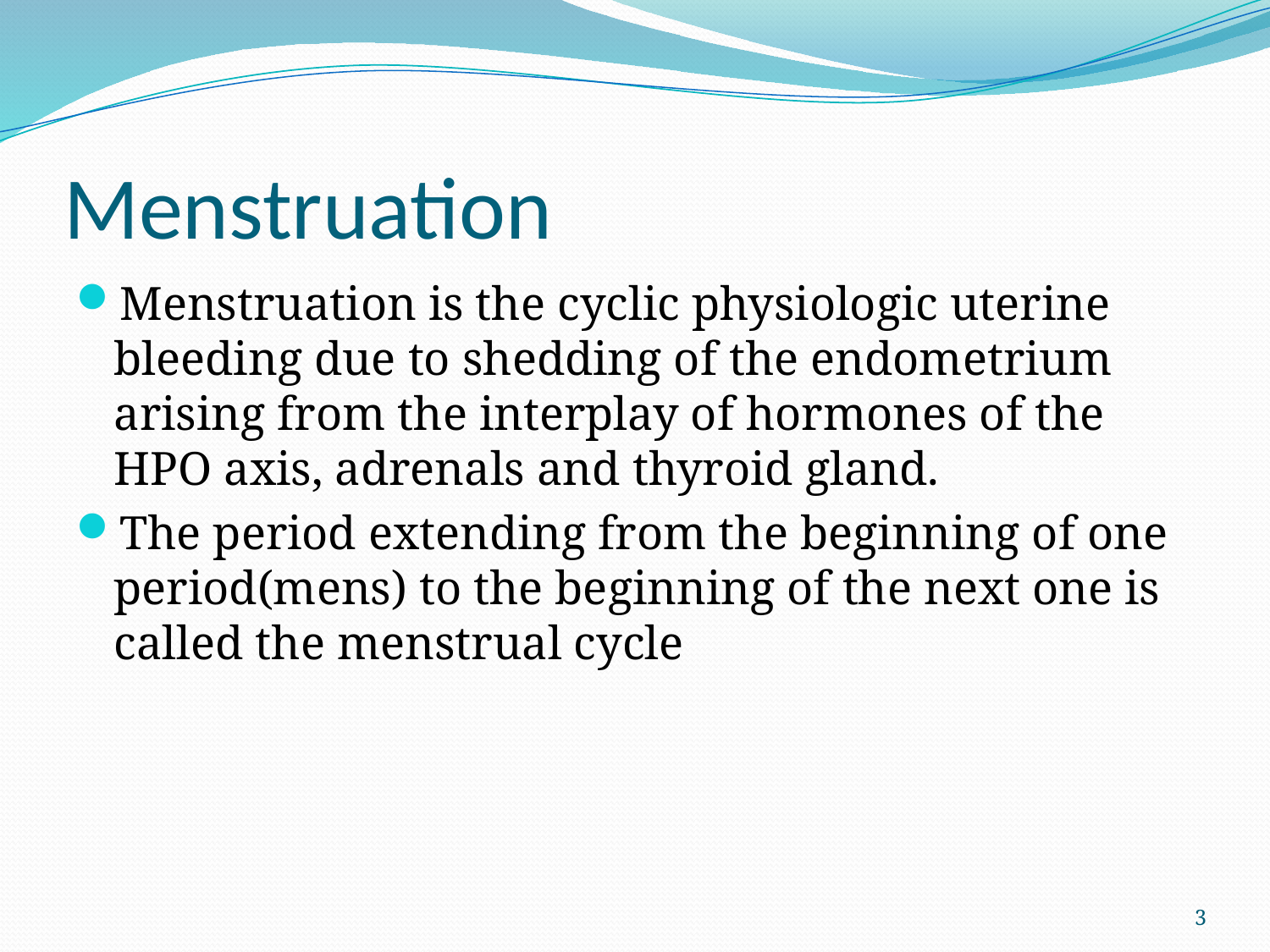

# Menstruation
Menstruation is the cyclic physiologic uterine bleeding due to shedding of the endometrium arising from the interplay of hormones of the HPO axis, adrenals and thyroid gland.
The period extending from the beginning of one period(mens) to the beginning of the next one is called the menstrual cycle
3